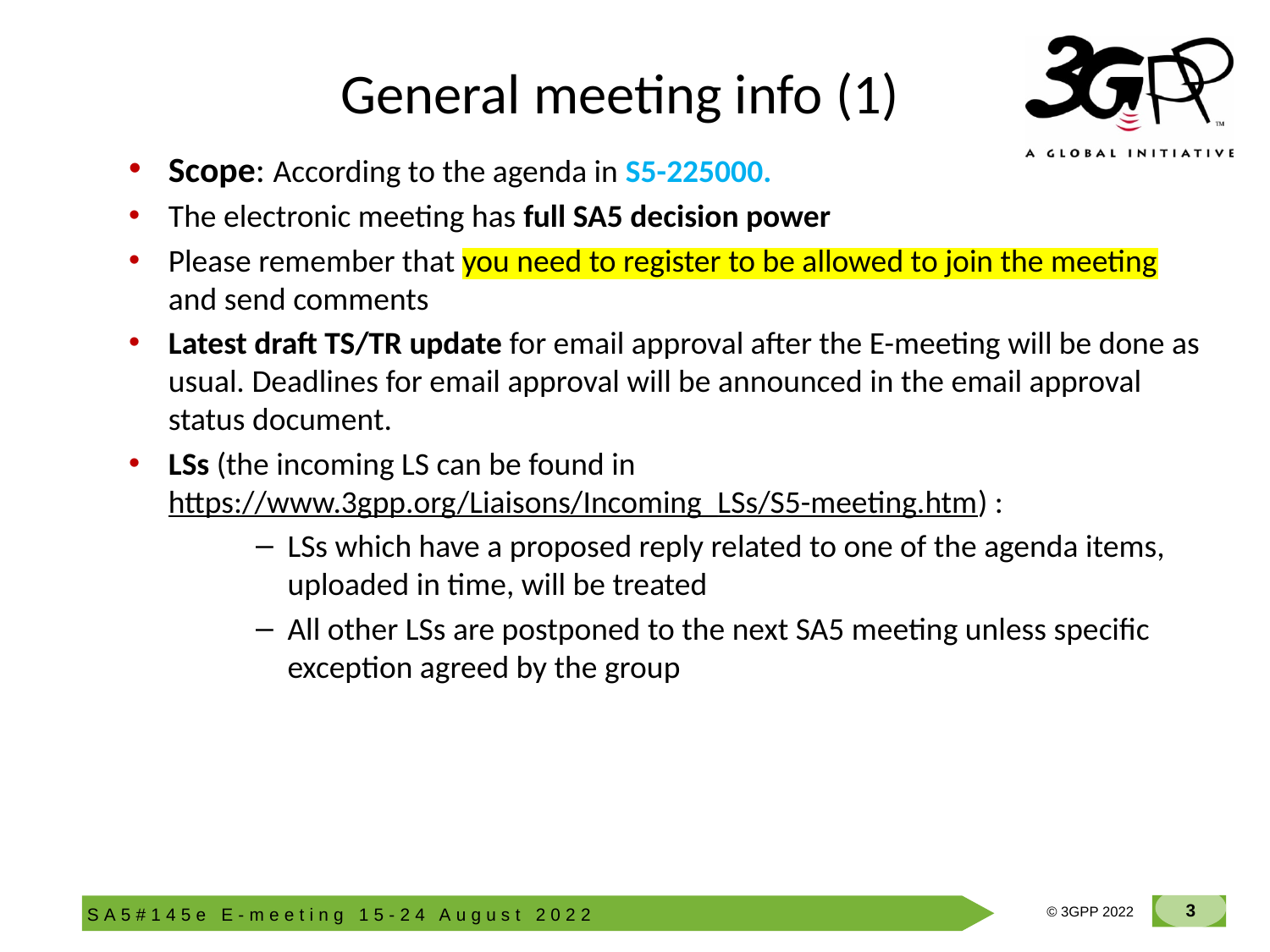

# General meeting info (1)
Scope: According to the agenda in S5-225000.
The electronic meeting has full SA5 decision power
Please remember that you need to register to be allowed to join the meeting and send comments
Latest draft TS/TR update for email approval after the E-meeting will be done as usual. Deadlines for email approval will be announced in the email approval status document.
LSs (the incoming LS can be found in https://www.3gpp.org/Liaisons/Incoming_LSs/S5-meeting.htm) :
LSs which have a proposed reply related to one of the agenda items, uploaded in time, will be treated
All other LSs are postponed to the next SA5 meeting unless specific exception agreed by the group